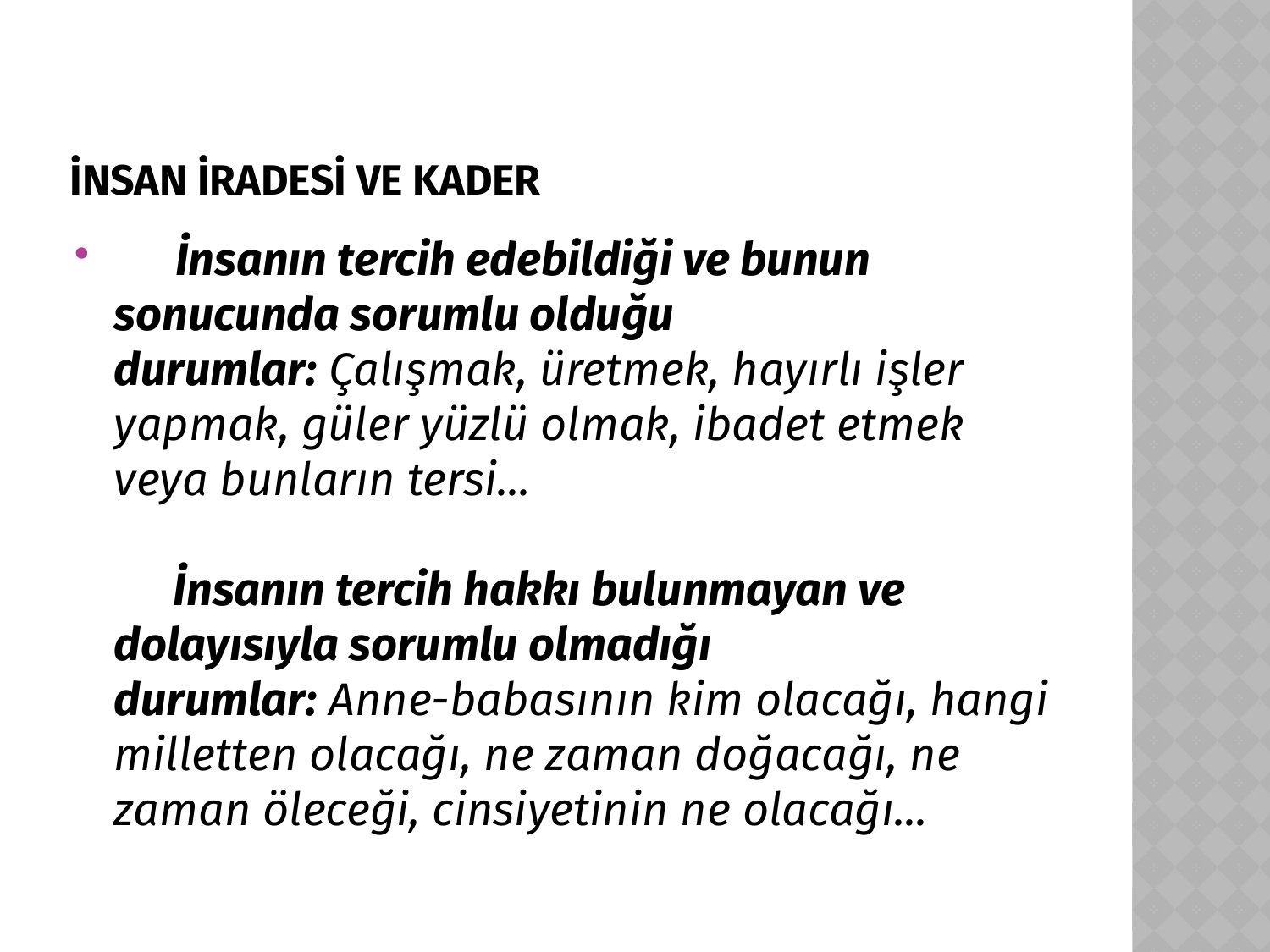

# İNSAN İRADESİ VE KADER
     İnsanın tercih edebildiği ve bunun sonucunda sorumlu olduğu durumlar: Çalışmak, üretmek, hayırlı işler yapmak, güler yüzlü olmak, ibadet etmek veya bunların tersi...
     İnsanın tercih hakkı bulunmayan ve dolayısıyla sorumlu olmadığı durumlar: Anne-babasının kim olacağı, hangi milletten olacağı, ne zaman doğacağı, ne zaman öleceği, cinsiyetinin ne olacağı...